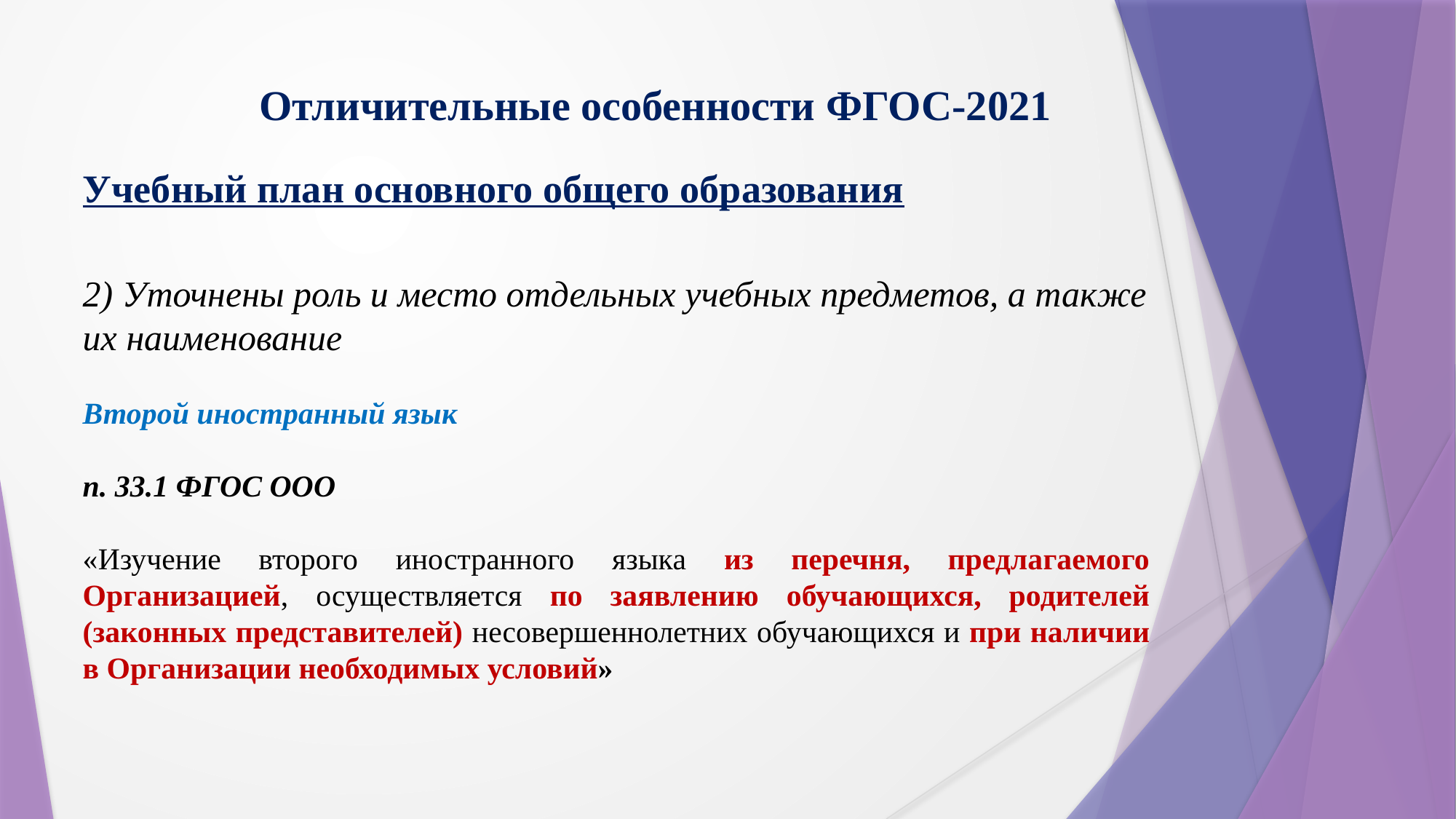

# Отличительные особенности ФГОС-2021
Учебный план основного общего образования

2) Уточнены роль и место отдельных учебных предметов, а также их наименование

Второй иностранный язык

п. 33.1 ФГОС ООО

«Изучение второго иностранного языка из перечня, предлагаемого Организацией, осуществляется по заявлению обучающихся, родителей (законных представителей) несовершеннолетних обучающихся и при наличии в Организации необходимых условий»